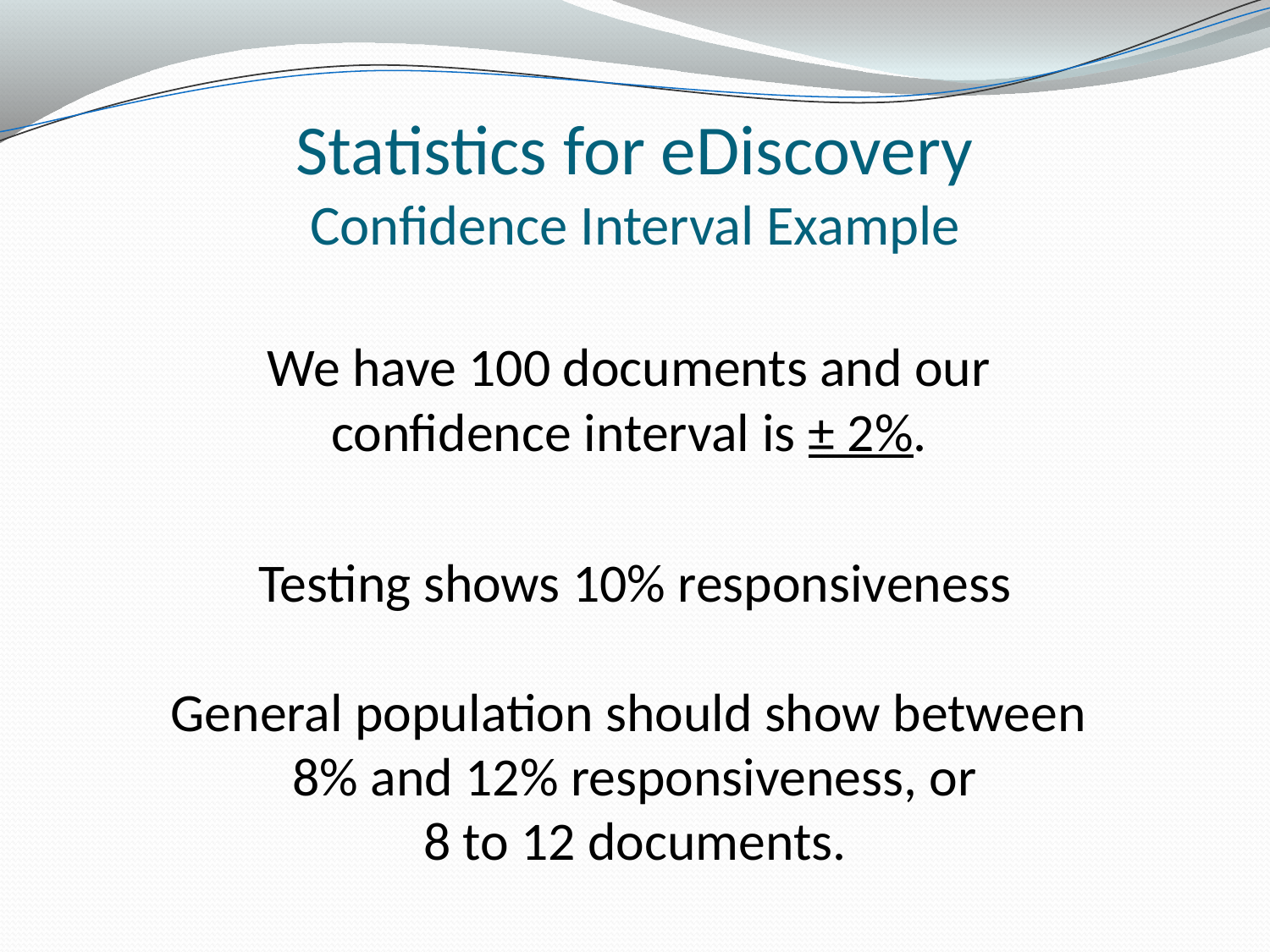

# Statistics for eDiscovery Confidence Interval Example

We have 100 documents and our
confidence interval is ± 2%.

Testing shows 10% responsiveness
General population should show between
8% and 12% responsiveness, or
8 to 12 documents.